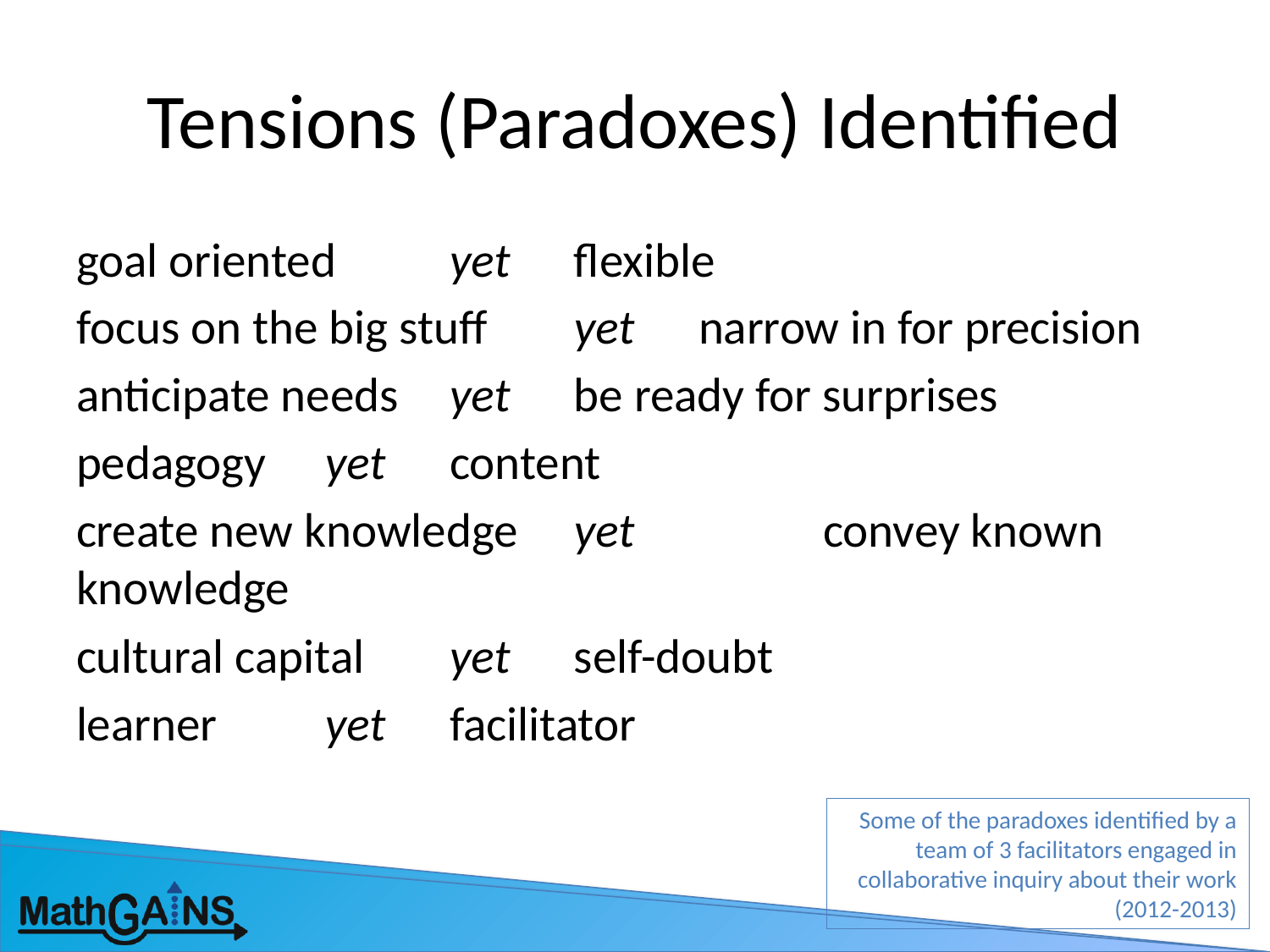

# Tensions (Paradoxes) Identified
goal oriented 				yet		flexible
focus on the big stuff 		yet 	narrow in for precision
anticipate needs 			yet		be ready for surprises
pedagogy 					yet		content
create new knowledge 	yet	 	convey known knowledge
cultural capital 				yet		self-doubt
learner 						yet		facilitator
Some of the paradoxes identified by a team of 3 facilitators engaged in collaborative inquiry about their work (2012-2013)